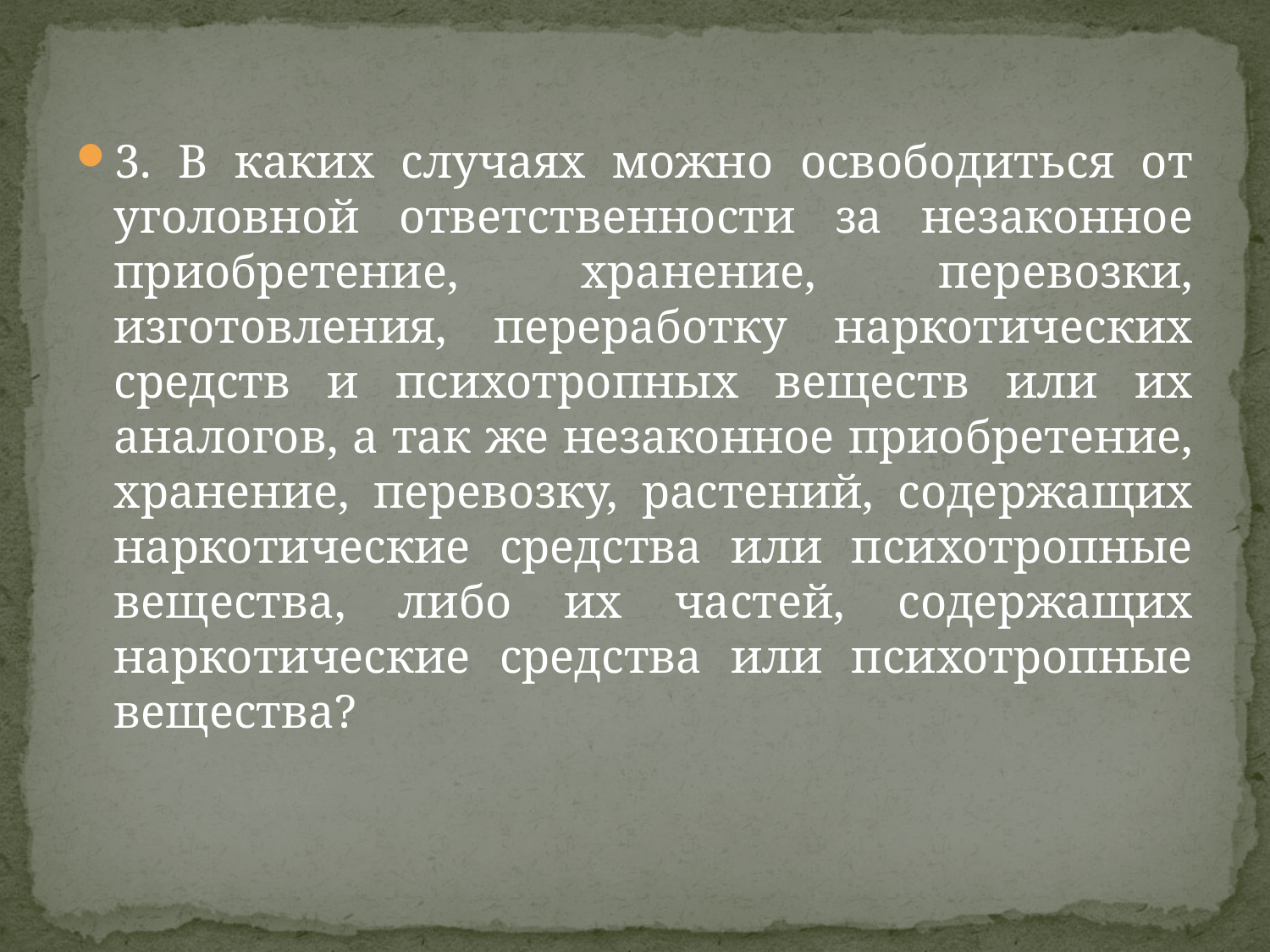

3. В каких случаях можно освободиться от уголовной ответственности за незаконное приобретение, хранение, перевозки, изготовления, переработку наркотических средств и психотропных веществ или их аналогов, а так же незаконное приобретение, хранение, перевозку, растений, содержащих наркотические средства или психотропные вещества, либо их частей, содержащих наркотические средства или психотропные вещества?